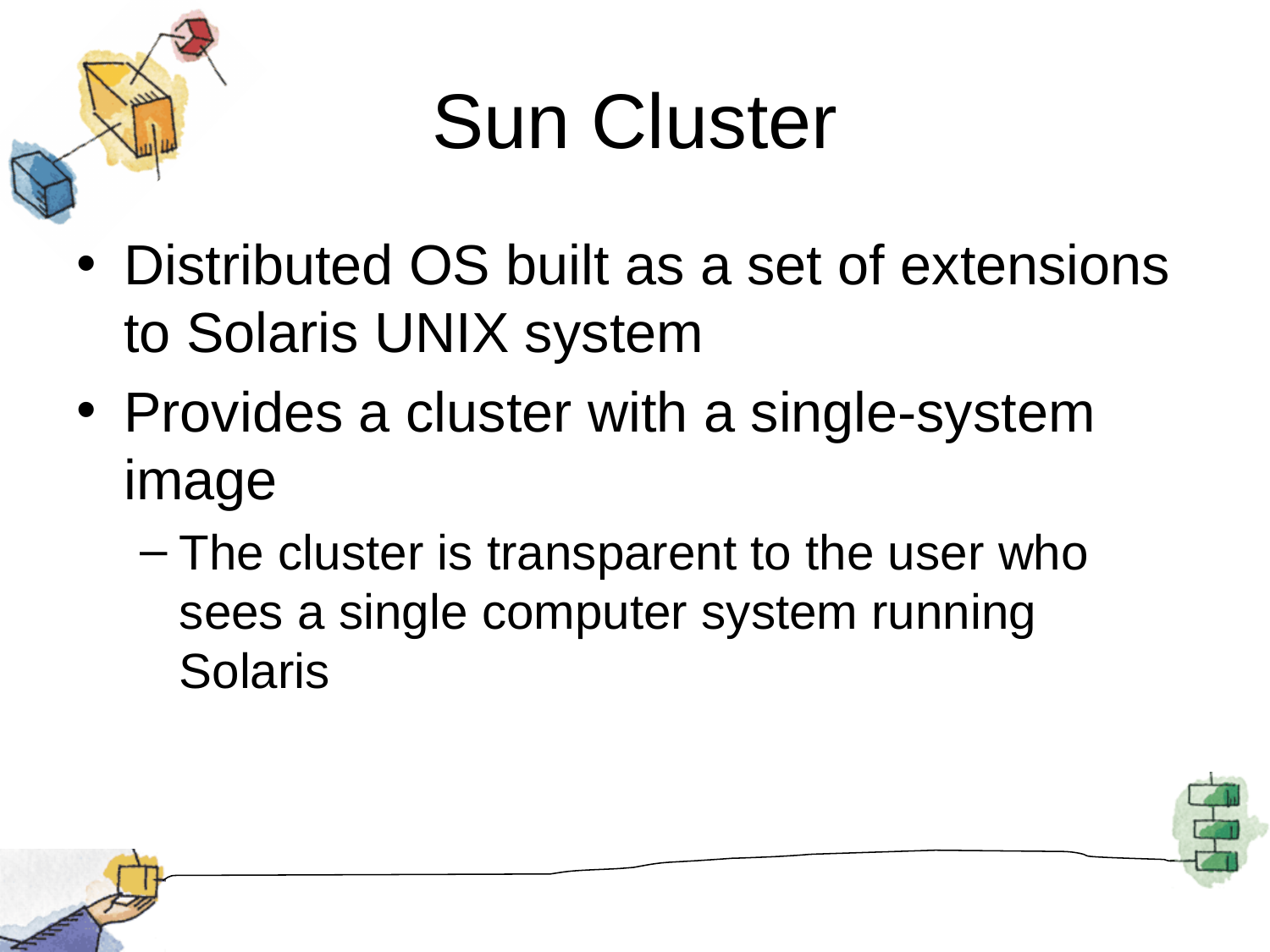

# Sun Cluster
Distributed OS built as a set of extensions to Solaris UNIX system
Provides a cluster with a single-system image
The cluster is transparent to the user who sees a single computer system running Solaris